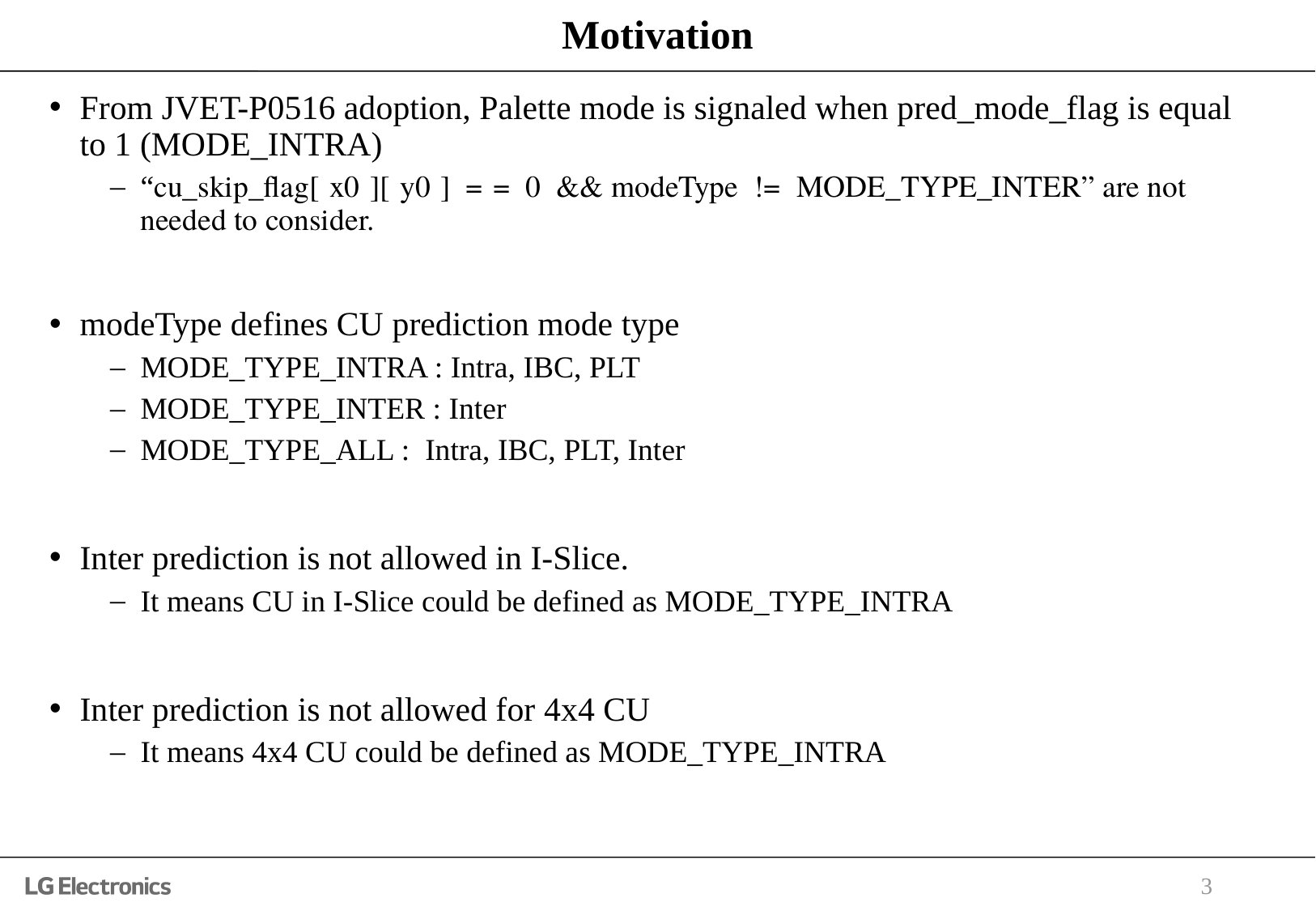

# Motivation
From JVET-P0516 adoption, Palette mode is signaled when pred_mode_flag is equal to 1 (MODE_INTRA)
“cu_skip_flag[ x0 ][ y0 ]  = =  0  && modeType  !=  MODE_TYPE_INTER” are not needed to consider.

modeType defines CU prediction mode type
MODE_TYPE_INTRA : Intra, IBC, PLT
MODE_TYPE_INTER : Inter
MODE_TYPE_ALL :  Intra, IBC, PLT, Inter

Inter prediction is not allowed in I-Slice.
It means CU in I-Slice could be defined as MODE_TYPE_INTRA

Inter prediction is not allowed for 4x4 CU
It means 4x4 CU could be defined as MODE_TYPE_INTRA

3